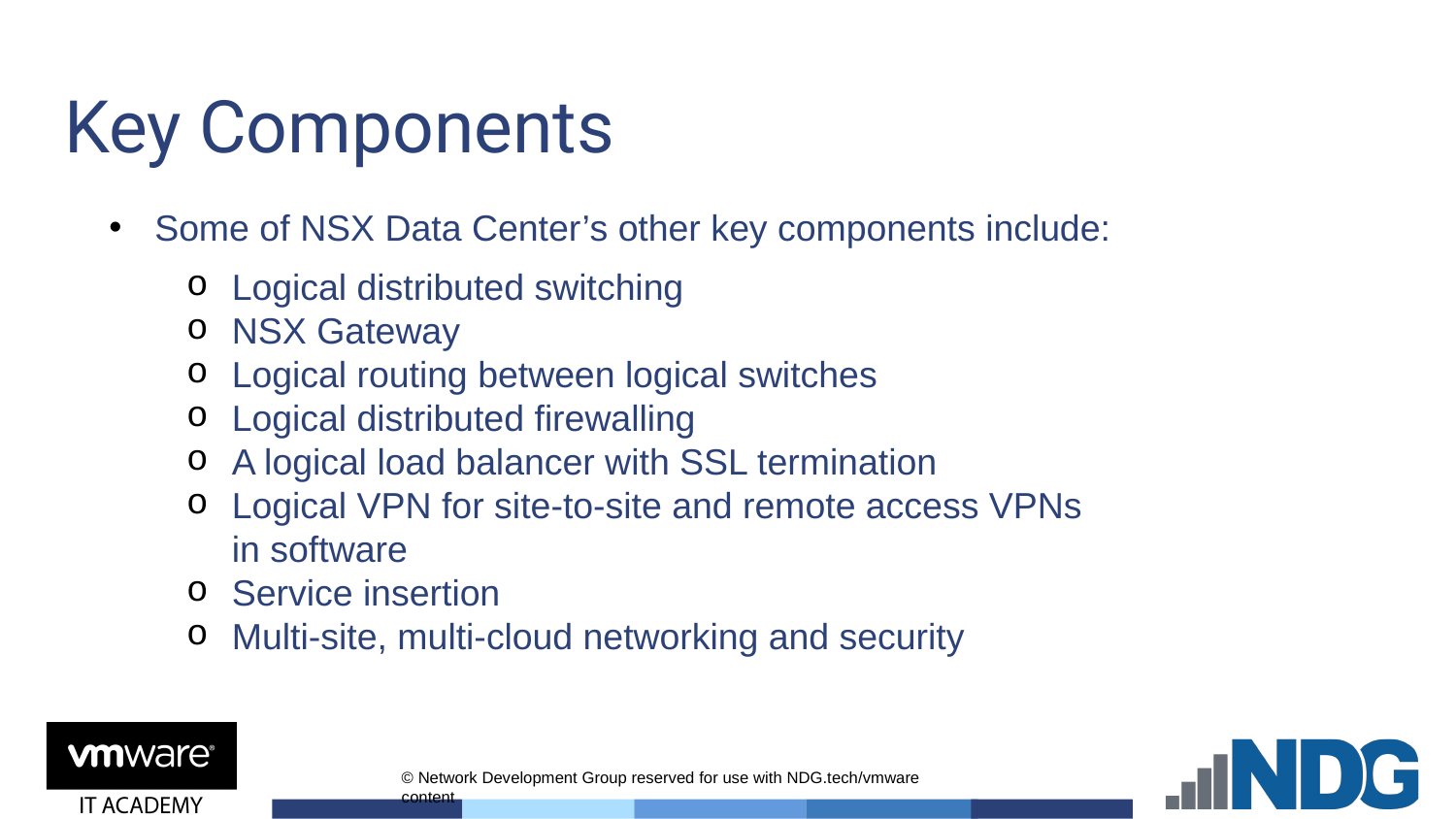

# Key Components
Some of NSX Data Center’s other key components include:
Logical distributed switching
NSX Gateway
Logical routing between logical switches
Logical distributed firewalling
A logical load balancer with SSL termination
Logical VPN for site-to-site and remote access VPNs in software
Service insertion
Multi-site, multi-cloud networking and security